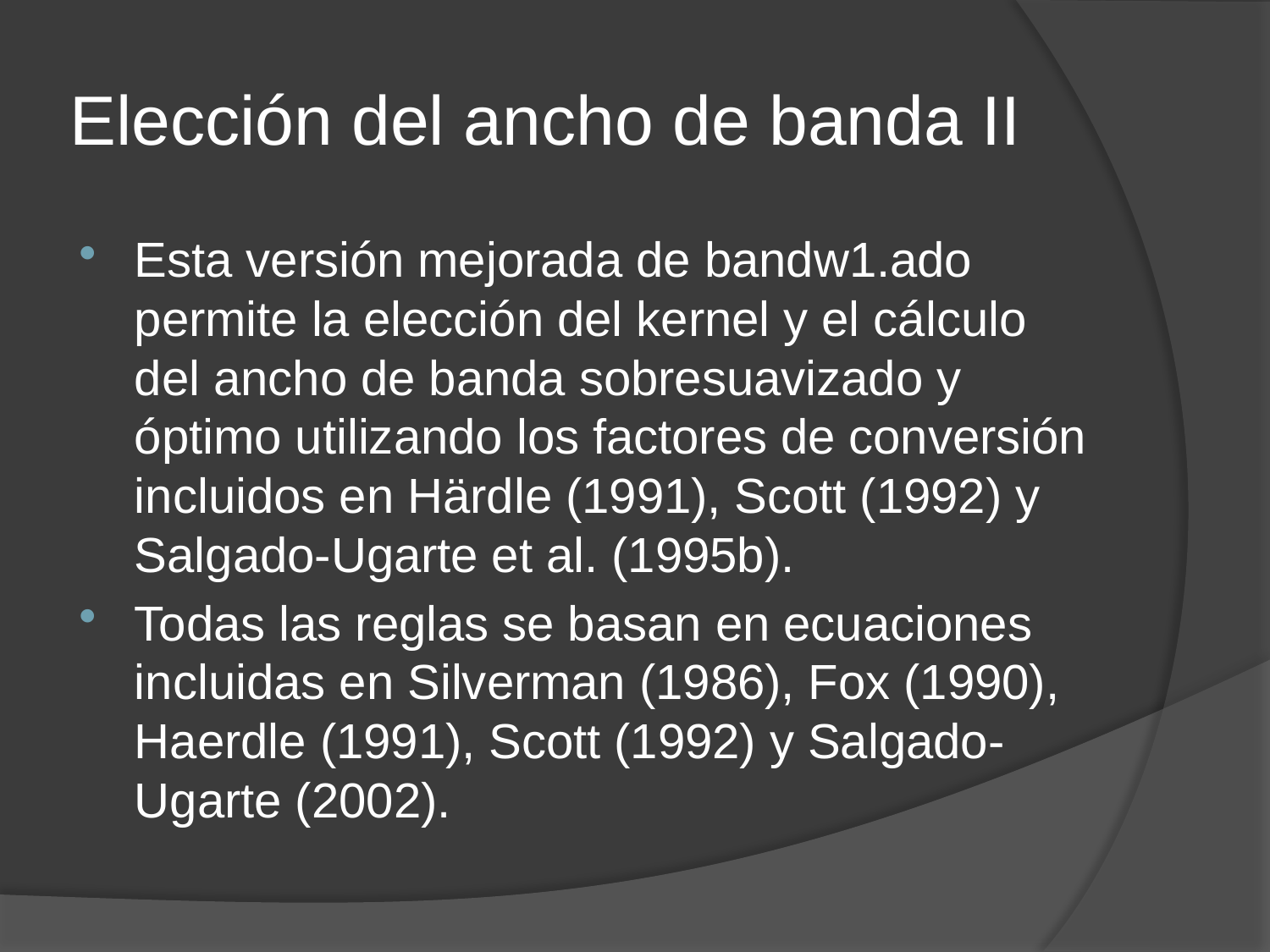

# Elección del ancho de banda II
Esta versión mejorada de bandw1.ado permite la elección del kernel y el cálculo del ancho de banda sobresuavizado y óptimo utilizando los factores de conversión incluidos en Härdle (1991), Scott (1992) y Salgado-Ugarte et al. (1995b).
Todas las reglas se basan en ecuaciones incluidas en Silverman (1986), Fox (1990), Haerdle (1991), Scott (1992) y Salgado-Ugarte (2002).